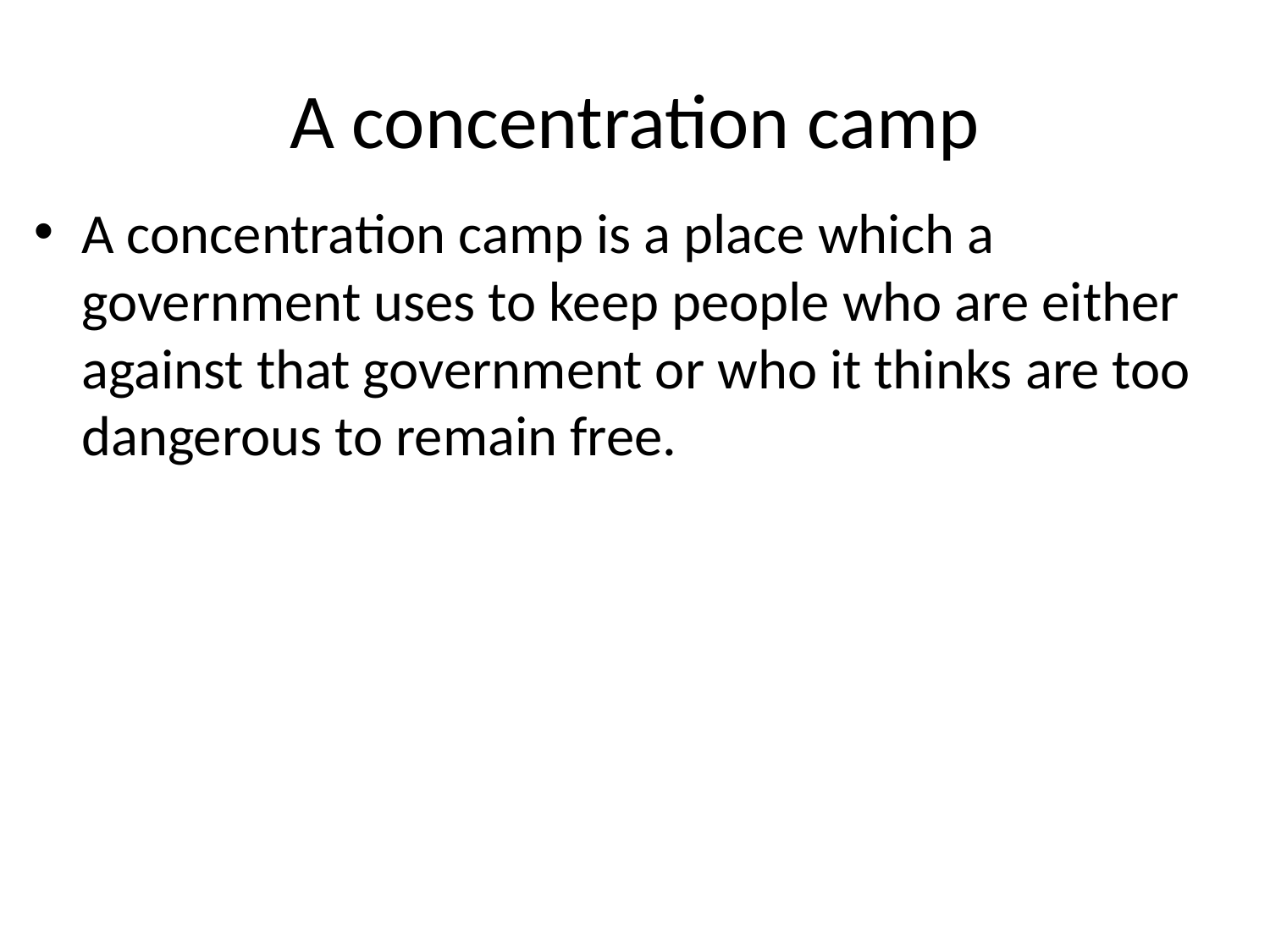

# A concentration camp
A concentration camp is a place which a government uses to keep people who are either against that government or who it thinks are too dangerous to remain free.